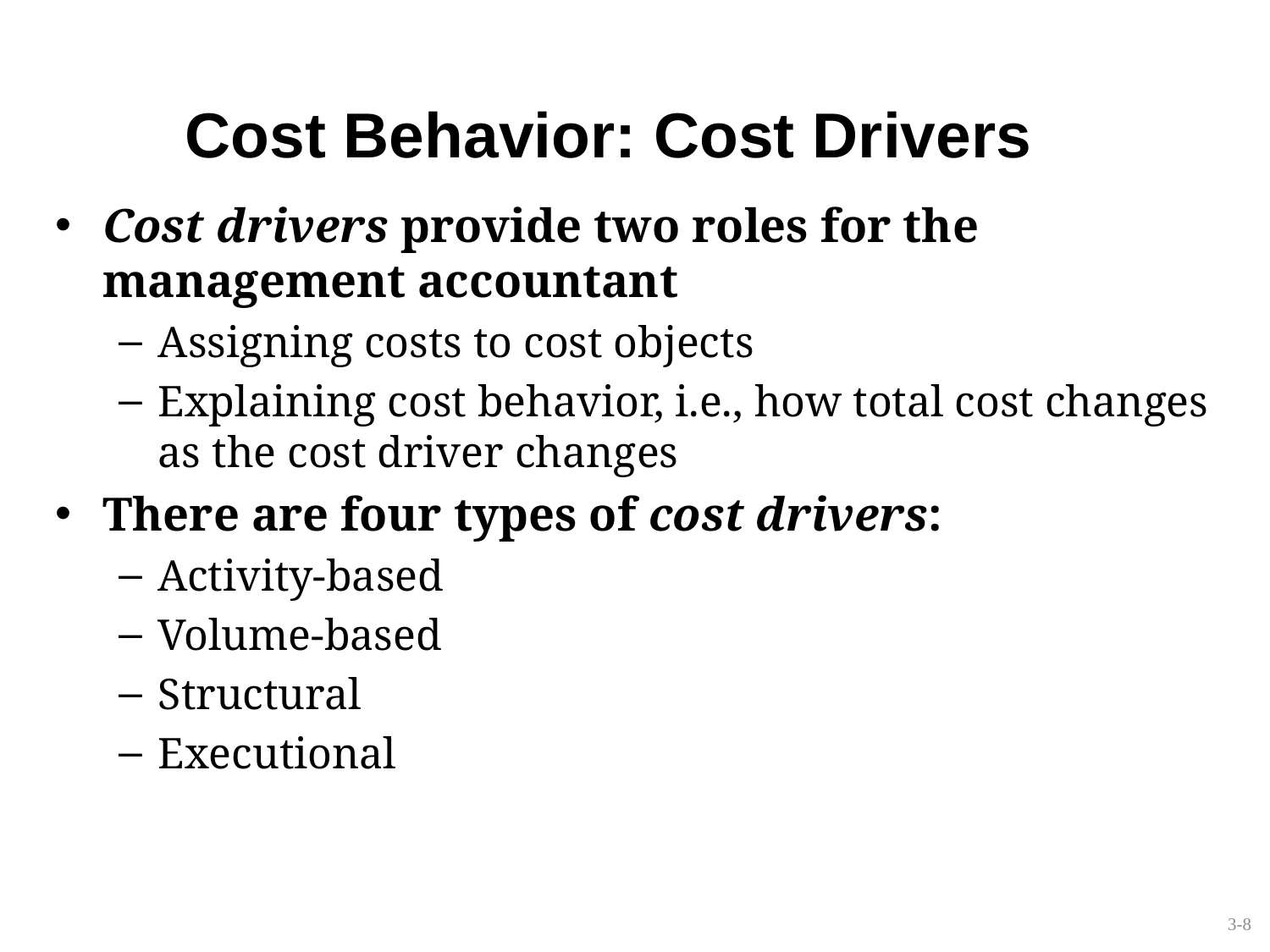

# Cost Behavior: Cost Drivers
Cost drivers provide two roles for the management accountant
Assigning costs to cost objects
Explaining cost behavior, i.e., how total cost changes as the cost driver changes
There are four types of cost drivers:
Activity-based
Volume-based
Structural
Executional
3-8